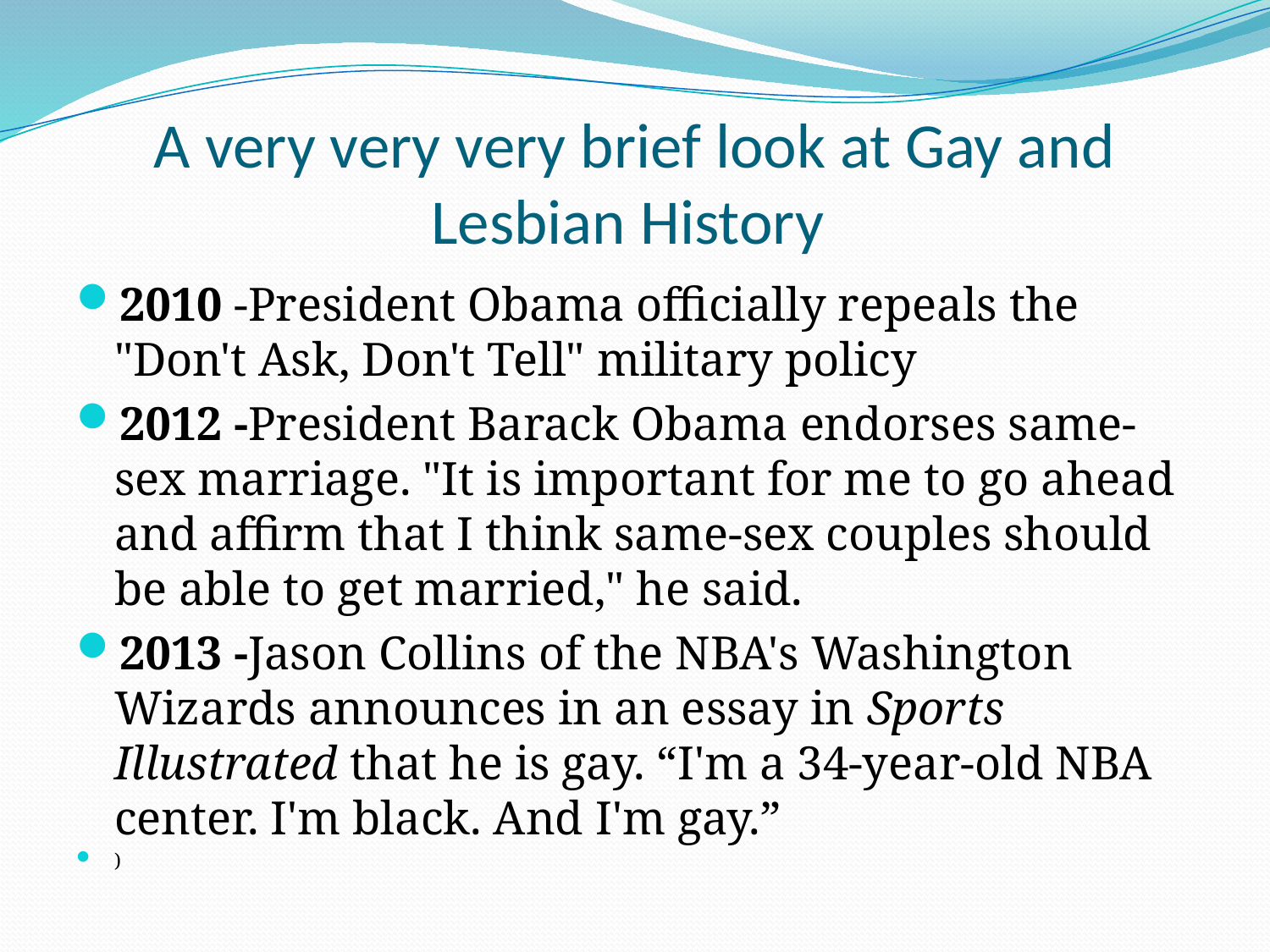

# A very very very brief look at Gay and Lesbian History
2010 -President Obama officially repeals the "Don't Ask, Don't Tell" military policy
2012 -President Barack Obama endorses same-sex marriage. "It is important for me to go ahead and affirm that I think same-sex couples should be able to get married," he said.
2013 -Jason Collins of the NBA's Washington Wizards announces in an essay in Sports Illustrated that he is gay. “I'm a 34-year-old NBA center. I'm black. And I'm gay.”
)